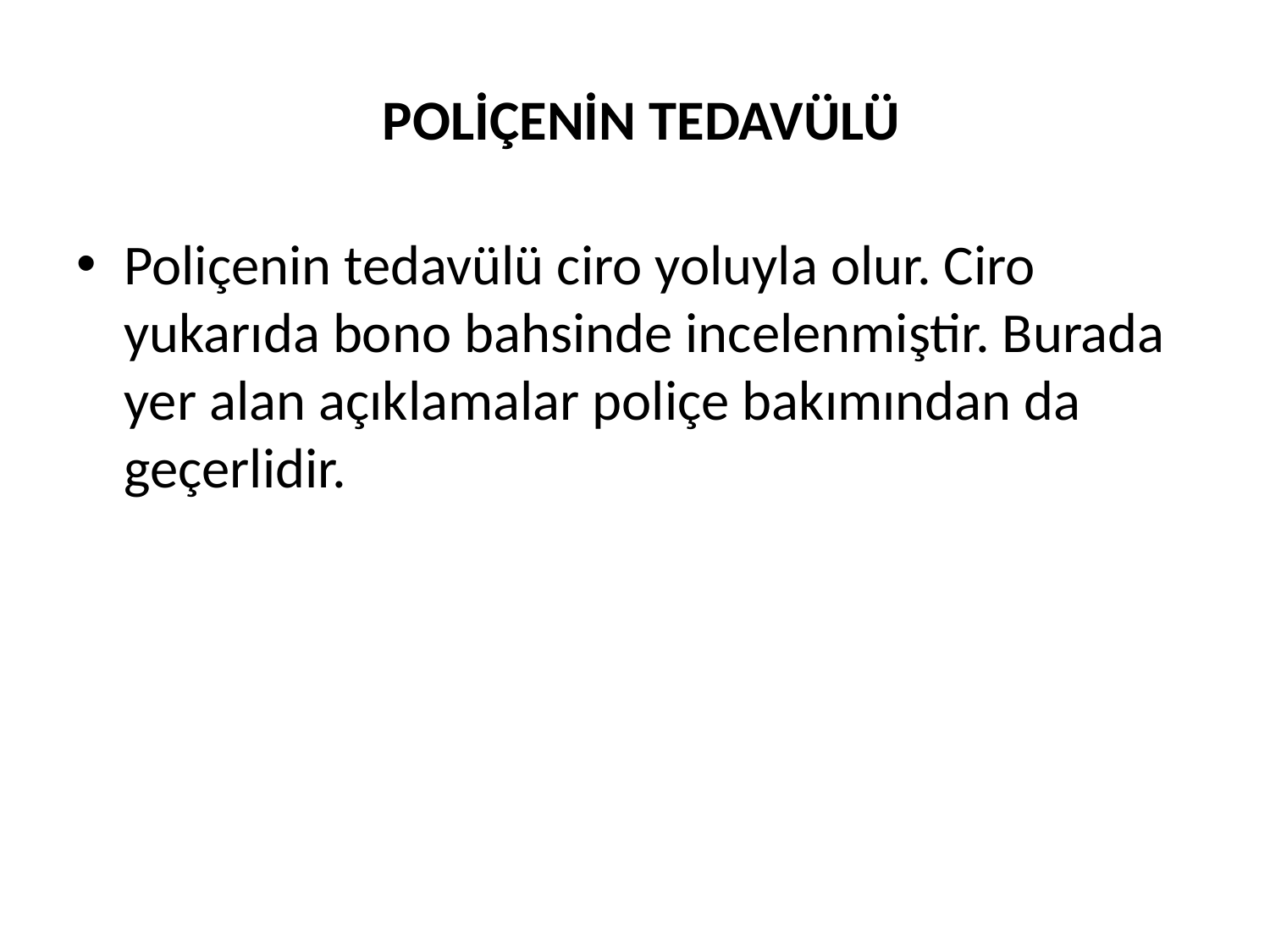

# POLİÇENİN TEDAVÜLÜ
Poliçenin tedavülü ciro yoluyla olur. Ciro yukarıda bono bahsinde incelenmiştir. Burada yer alan açıklamalar poliçe bakımından da geçerlidir.